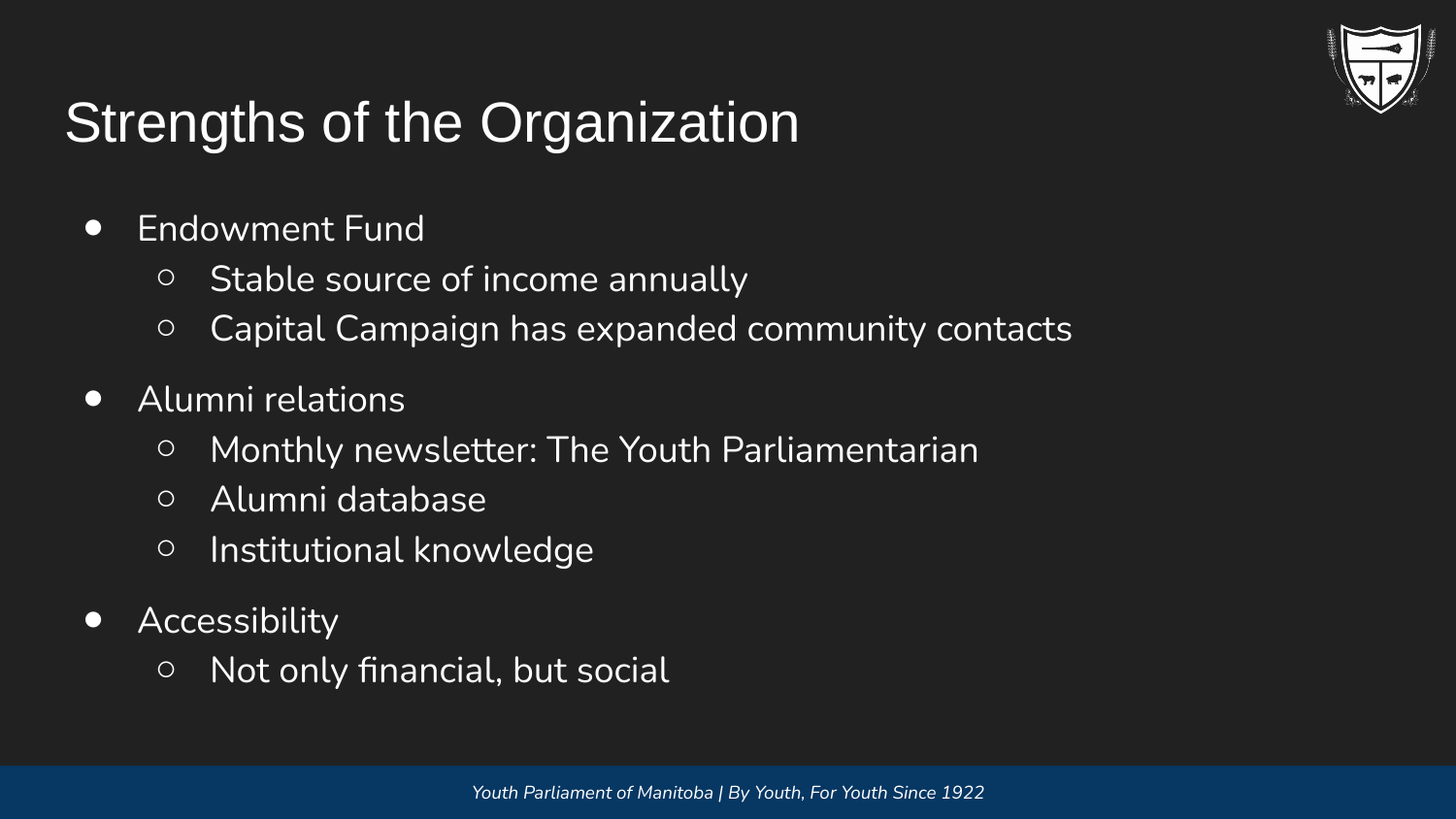

# Strengths of the Organization
Endowment Fund
Stable source of income annually
Capital Campaign has expanded community contacts
Alumni relations
Monthly newsletter: The Youth Parliamentarian
Alumni database
Institutional knowledge
Accessibility
Not only financial, but social